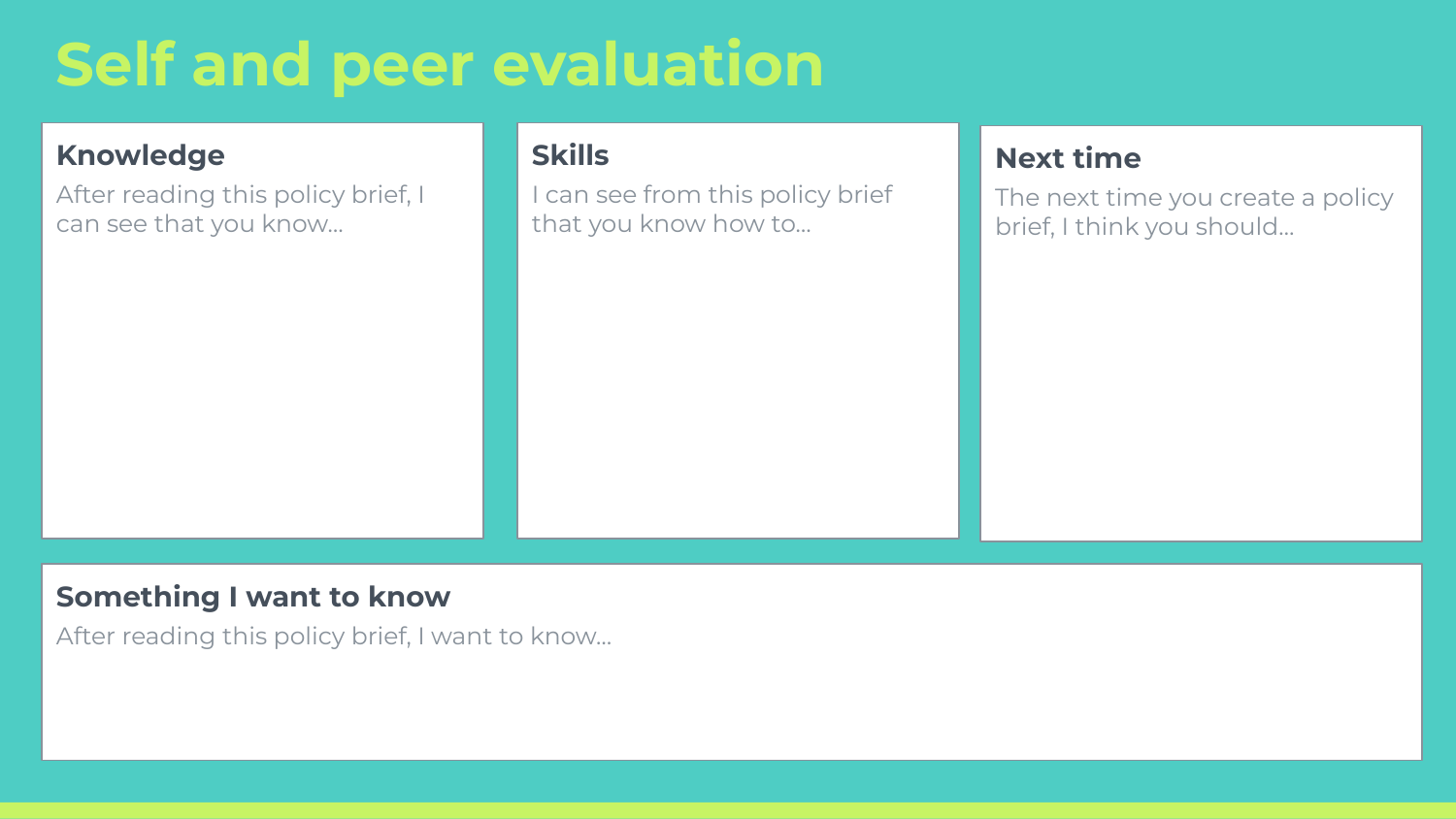

Self and peer evaluation

Knowledge
After reading this policy brief, I can see that you know…
Skills
I can see from this policy brief that you know how to…
Next time
The next time you create a policy brief, I think you should…
Something I want to know
After reading this policy brief, I want to know…